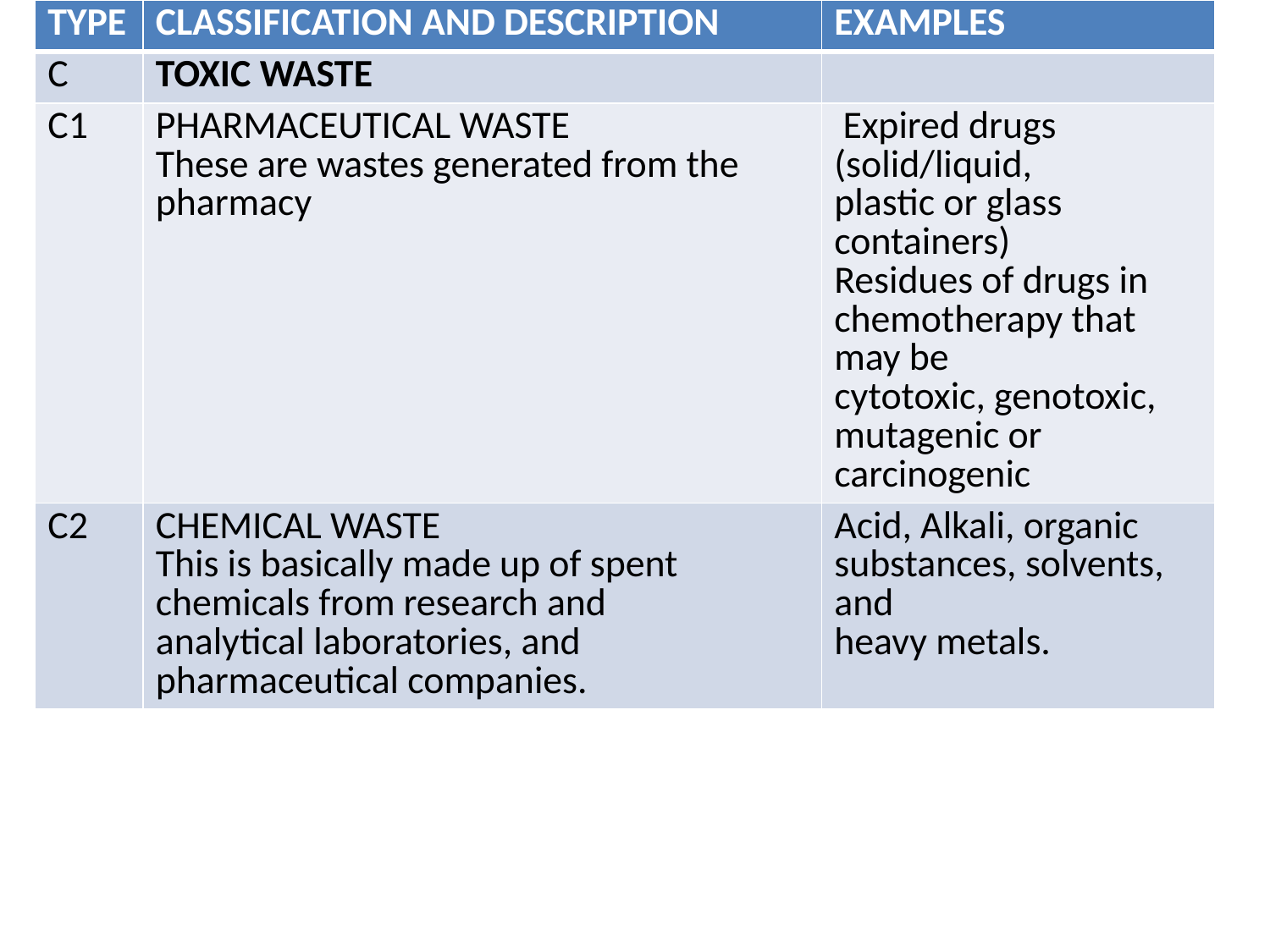

| TYPE | CLASSIFICATION AND DESCRIPTION | EXAMPLES |
| --- | --- | --- |
| C | TOXIC WASTE |  |
| C1 | PHARMACEUTICAL WASTE These are wastes generated from the pharmacy | Expired drugs (solid/liquid, plastic or glass containers) Residues of drugs in chemotherapy that may be cytotoxic, genotoxic, mutagenic or carcinogenic |
| C2 | CHEMICAL WASTE This is basically made up of spent chemicals from research and analytical laboratories, and pharmaceutical companies. | Acid, Alkali, organic substances, solvents, and heavy metals. |